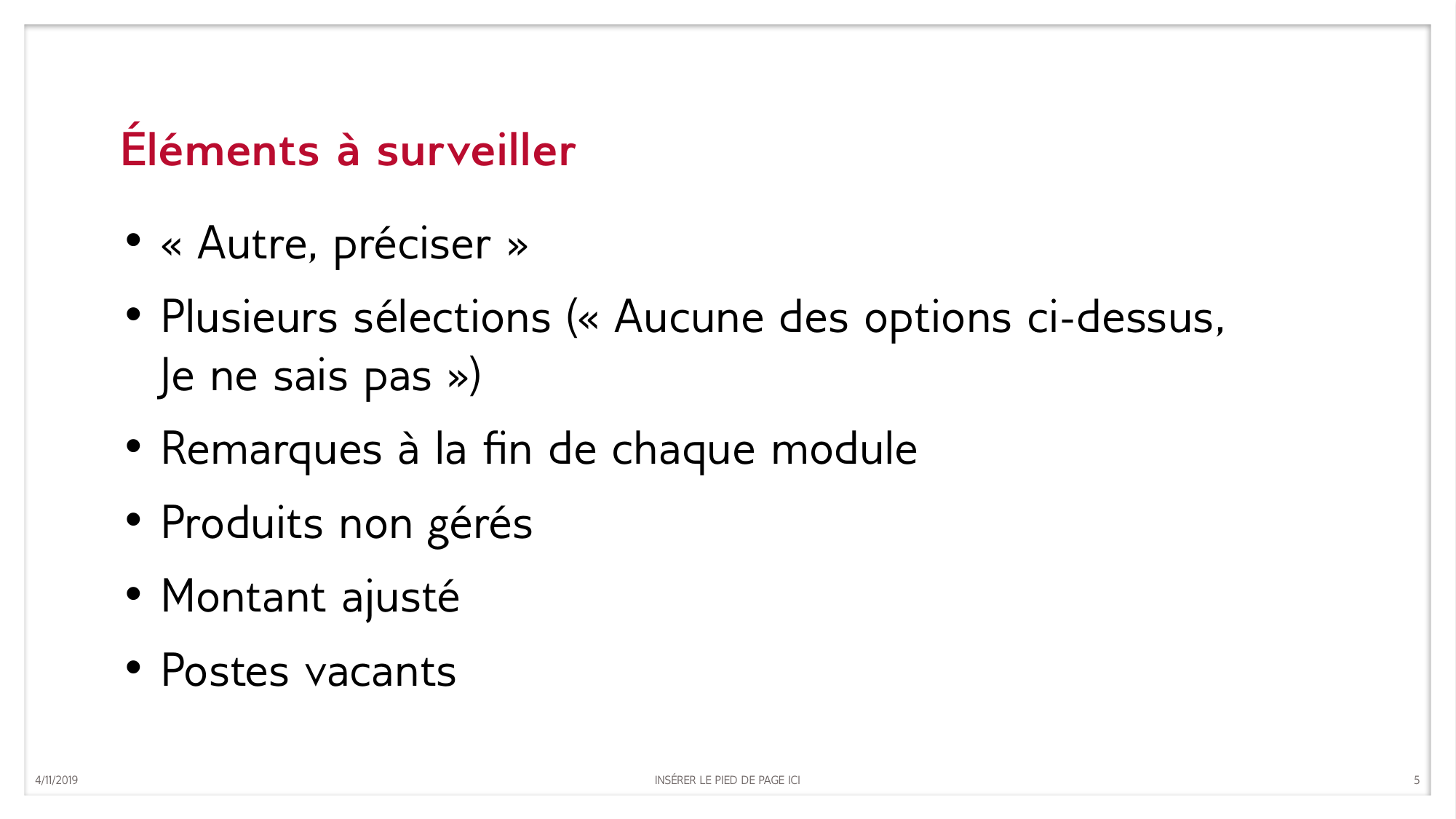

# Éléments à surveiller
« Autre, préciser »
Plusieurs sélections (« Aucune des options ci-dessus,
Je ne sais pas »)
Remarques à la fin de chaque module
Produits non gérés
Montant ajusté
Postes vacants

4/11/2019
INSÉRER LE PIED DE PAGE ICI
5